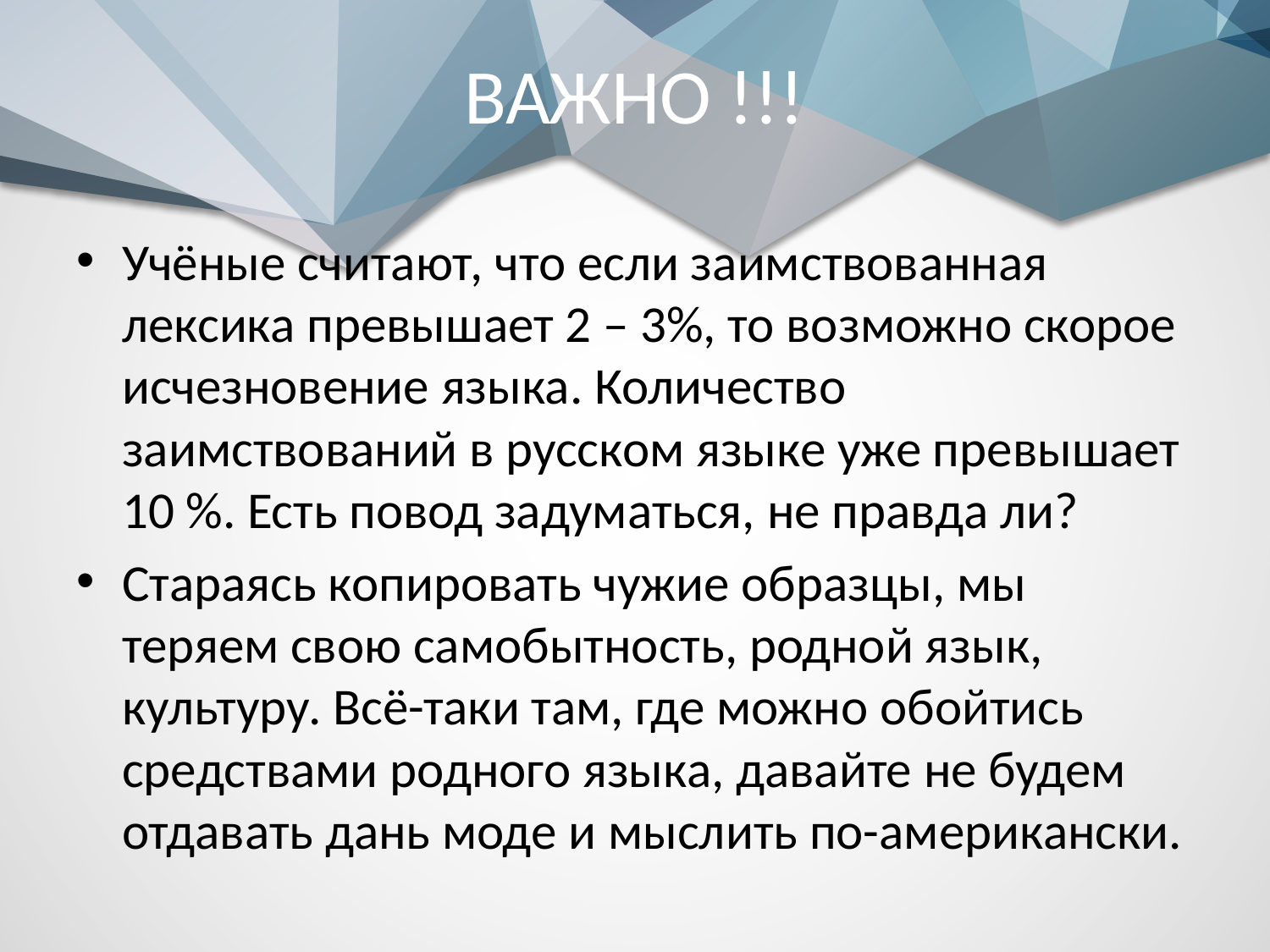

# ВАЖНО !!!
Учёные считают, что если заимствованная лексика превышает 2 – 3%, то возможно скорое исчезновение языка. Количество заимствований в русском языке уже превышает 10 %. Есть повод задуматься, не правда ли?
Стараясь копировать чужие образцы, мы теряем свою самобытность, родной язык, культуру. Всё-таки там, где можно обойтись средствами родного языка, давайте не будем отдавать дань моде и мыслить по-американски.